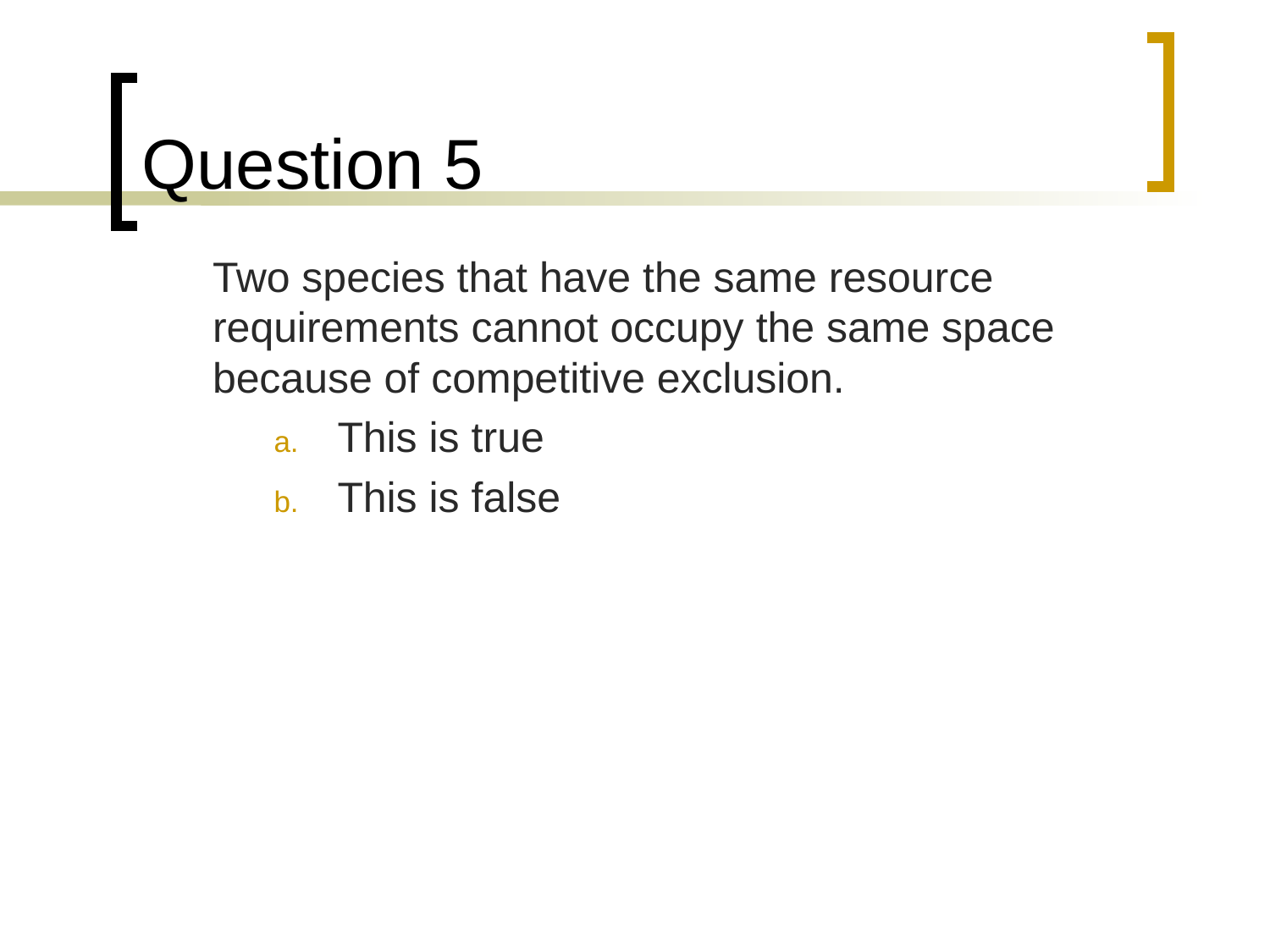

# Question 5
	Two species that have the same resource requirements cannot occupy the same space because of competitive exclusion.
This is true
This is false